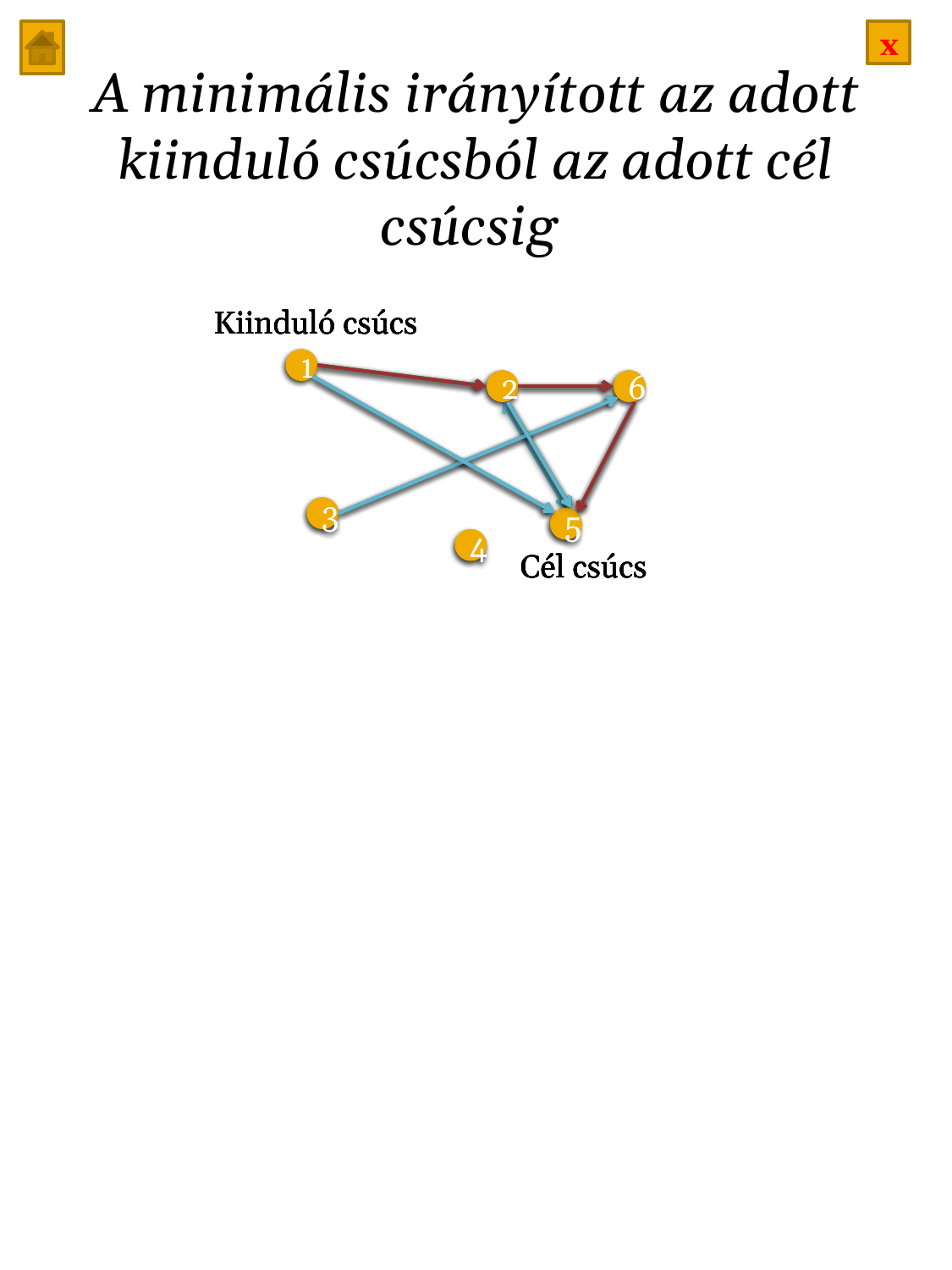

# A minimális irányított az adott kiinduló csúcsból az adott cél csúcsig
Kiinduló csúcs
Kiinduló csúcs
1
2
6
3
5
4
Cél csúcs
Kiinduló csúcs
1
2
6
3
5
4
Cél csúcs
Kiinduló csúcs
1
2
6
3
5
4
Cél csúcs
1
2
6
3
5
4
Cél csúcs